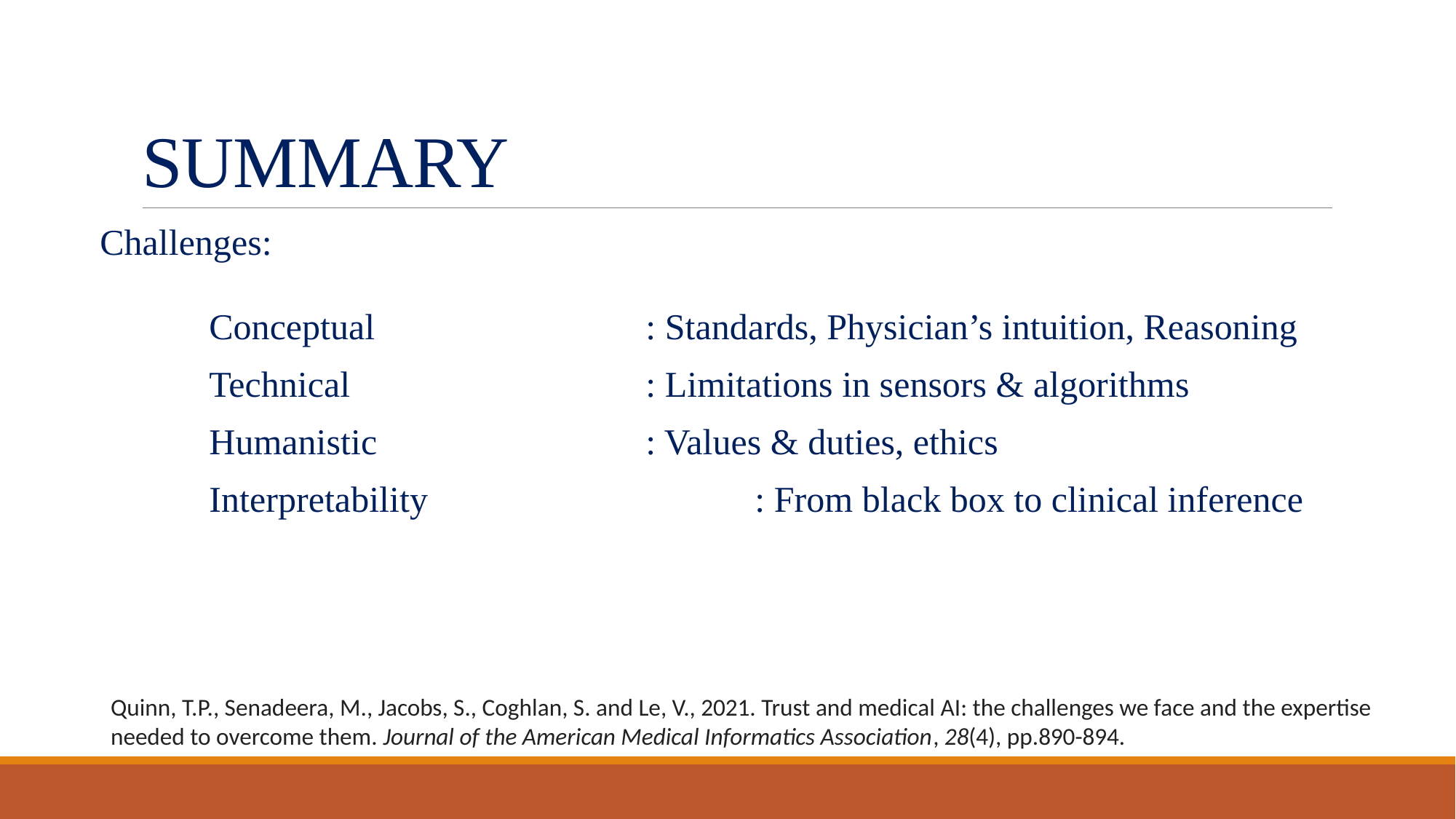

# SUMMARY
Challenges:
	Conceptual 			: Standards, Physician’s intuition, Reasoning
	Technical			: Limitations in sensors & algorithms
	Humanistic			: Values & duties, ethics
	Interpretability			: From black box to clinical inference

Quinn, T.P., Senadeera, M., Jacobs, S., Coghlan, S. and Le, V., 2021. Trust and medical AI: the challenges we face and the expertise needed to overcome them. Journal of the American Medical Informatics Association, 28(4), pp.890-894.